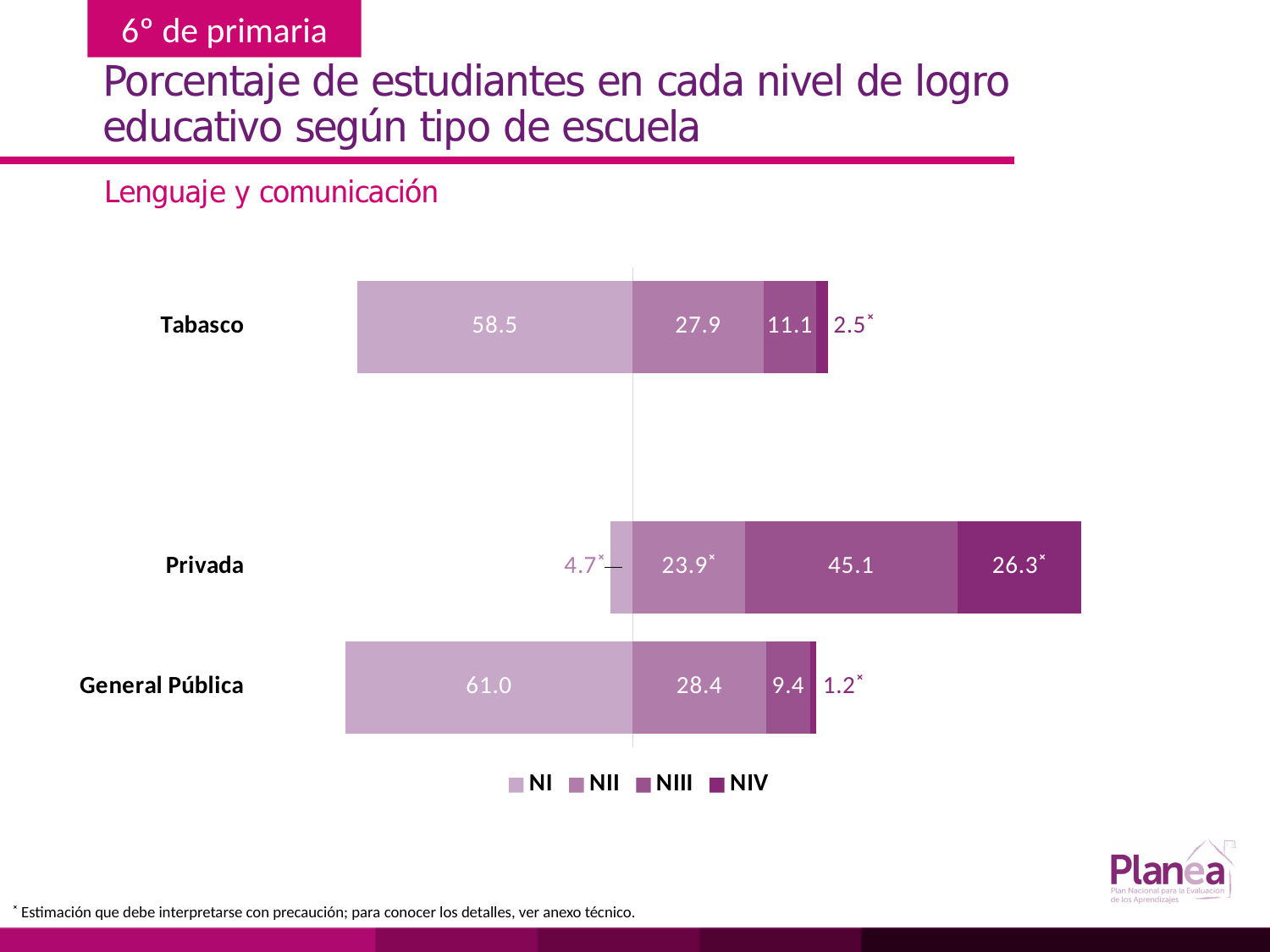

# Porcentaje de estudiantes en cada nivel de logro educativo según tipo de escuela

Lenguaje y comunicación

### Chart

| Category |  |  |  |  |
|---|---|---|---|---|
| General Pública | -61.0 | 28.4 | 9.4 | 1.2 |
| Privada | -4.7 | 23.9 | 45.1 | 26.3 |
|  | None | None | None | None |
| Tabasco | -58.5 | 27.9 | 11.1 | 2.5 |
˟ Estimación que debe interpretarse con precaución; para conocer los detalles, ver anexo técnico.